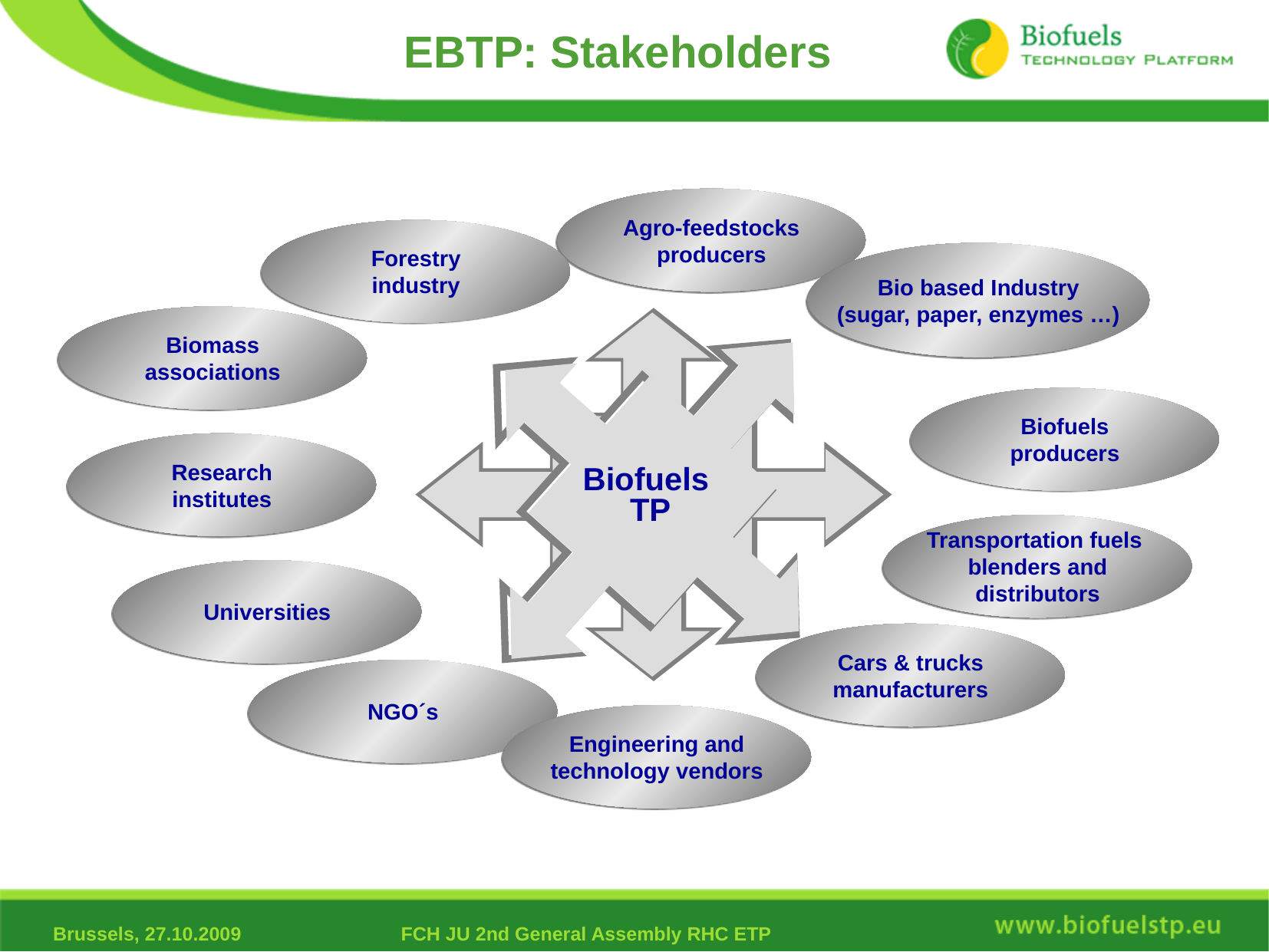

EBTP: Stakeholders

Agro-feedstocks
producers
Forestry
industry
Bio based Industry
(sugar, paper, enzymes …)

Biomass
associations

Biofuels
producers
Research
institutes
Biofuels
 TP
Transportation fuels
blenders and
distributors
Universities
Cars & trucks
manufacturers
NGO´s
Engineering and
technology vendors